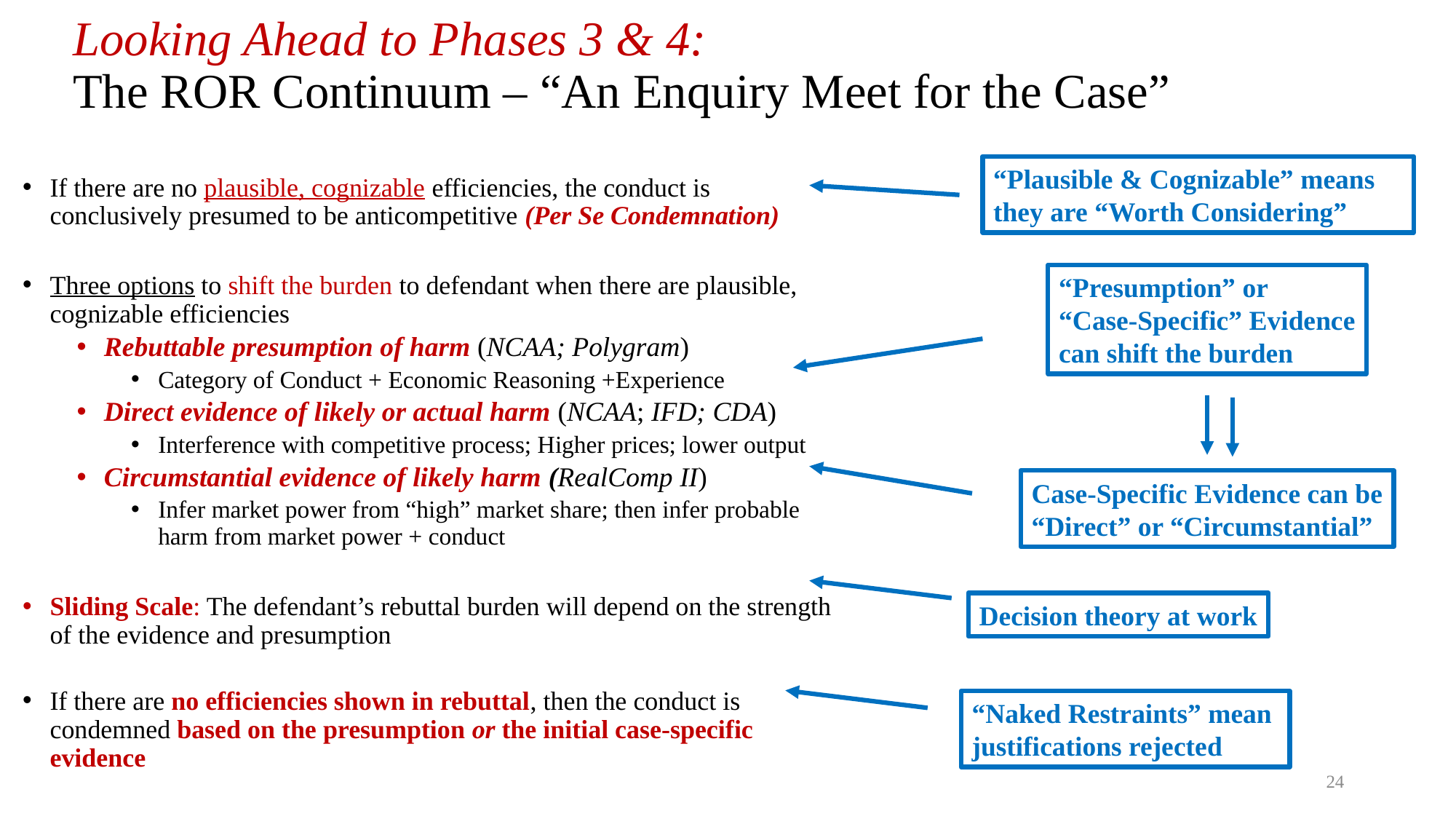

# Looking Ahead to Phases 3 & 4: The ROR Continuum – “An Enquiry Meet for the Case”
“Plausible & Cognizable” means
they are “Worth Considering”
If there are no plausible, cognizable efficiencies, the conduct is conclusively presumed to be anticompetitive (Per Se Condemnation)
Three options to shift the burden to defendant when there are plausible, cognizable efficiencies
Rebuttable presumption of harm (NCAA; Polygram)
Category of Conduct + Economic Reasoning +Experience
Direct evidence of likely or actual harm (NCAA; IFD; CDA)
Interference with competitive process; Higher prices; lower output
Circumstantial evidence of likely harm (RealComp II)
Infer market power from “high” market share; then infer probable harm from market power + conduct

Sliding Scale: The defendant’s rebuttal burden will depend on the strength of the evidence and presumption
If there are no efficiencies shown in rebuttal, then the conduct is condemned based on the presumption or the initial case-specific evidence

“Presumption” or
“Case-Specific” Evidence
can shift the burden
Case-Specific Evidence can be
“Direct” or “Circumstantial”
Decision theory at work
“Naked Restraints” mean
justifications rejected
24